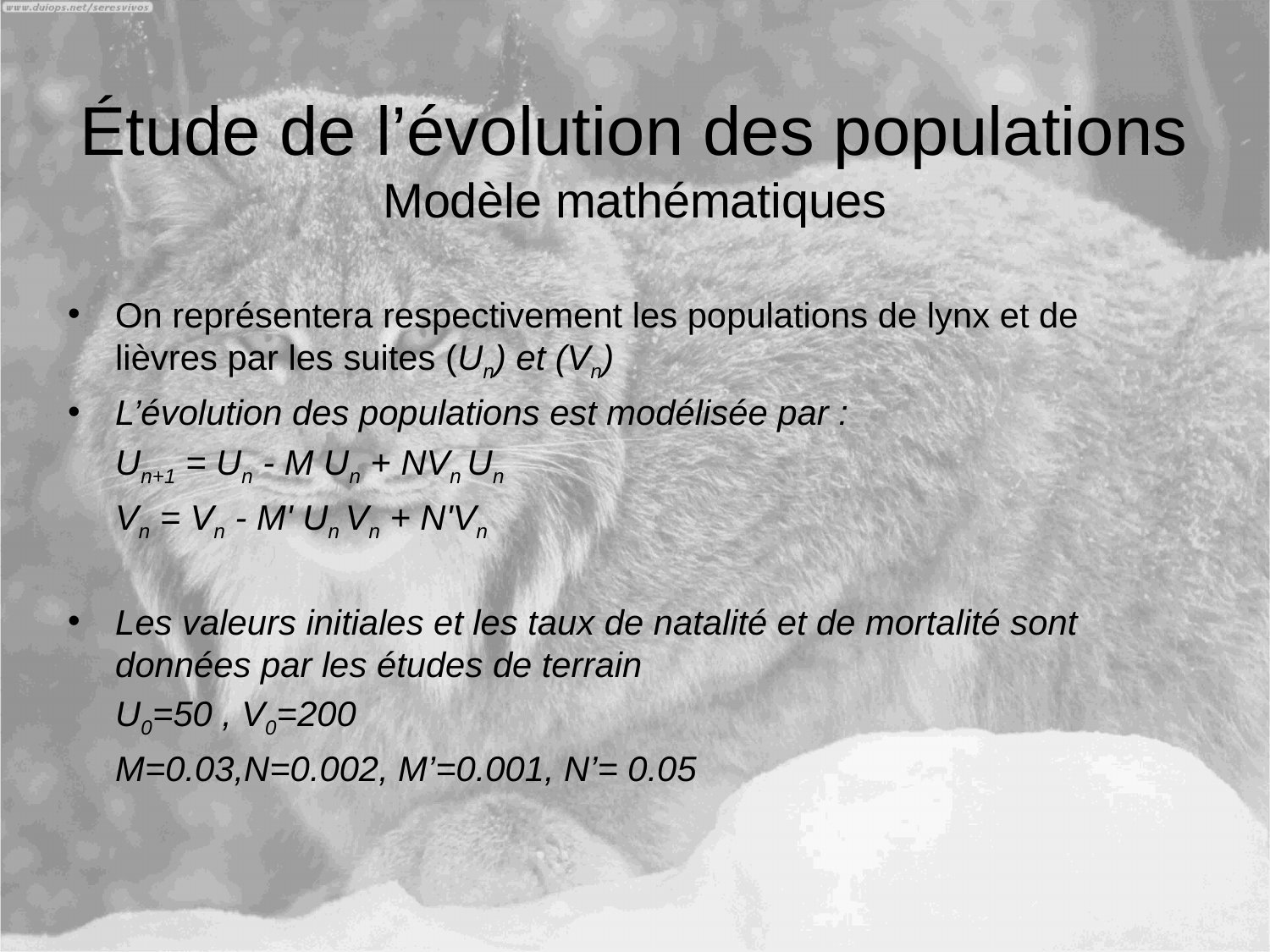

# Étude de l’évolution des populations Modèle mathématiques
On représentera respectivement les populations de lynx et de lièvres par les suites (Un) et (Vn)
L’évolution des populations est modélisée par :
	Un+1 = Un - M Un + NVn Un
	Vn = Vn - M' Un Vn + N'Vn

Les valeurs initiales et les taux de natalité et de mortalité sont données par les études de terrain
	U0=50 , V0=200
	M=0.03,N=0.002, M’=0.001, N’= 0.05